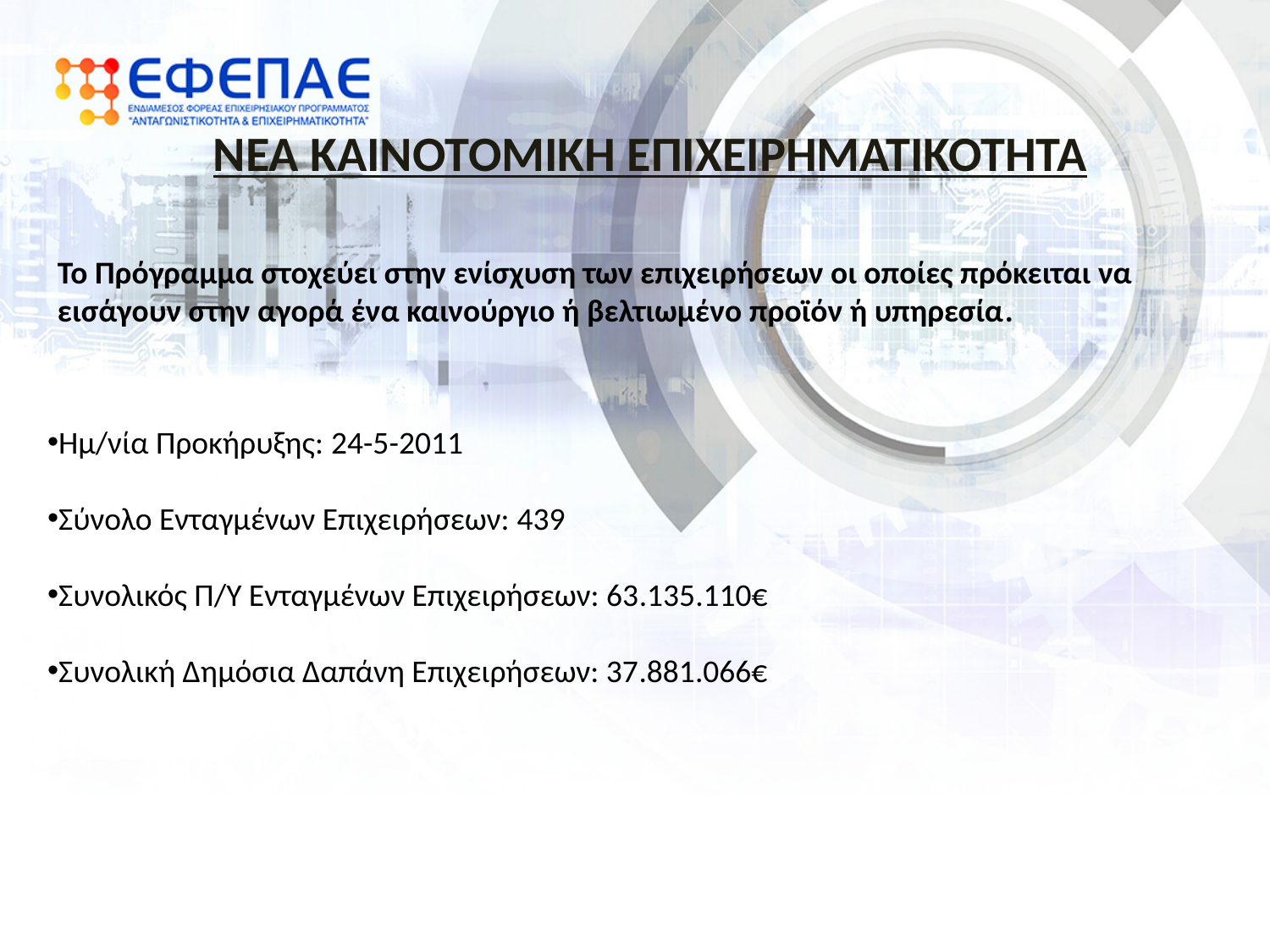

ΝΕΑ ΚΑΙΝΟΤΟΜΙΚΗ ΕΠΙΧΕΙΡΗΜΑΤΙΚΟΤΗΤΑ
Το Πρόγραμμα στοχεύει στην ενίσχυση των επιχειρήσεων οι οποίες πρόκειται να εισάγουν στην αγορά ένα καινούργιο ή βελτιωμένο προϊόν ή υπηρεσία.
Ημ/νία Προκήρυξης: 24-5-2011

Σύνολο Ενταγμένων Επιχειρήσεων: 439

Συνολικός Π/Υ Ενταγμένων Επιχειρήσεων: 63.135.110€

Συνολική Δημόσια Δαπάνη Επιχειρήσεων: 37.881.066€